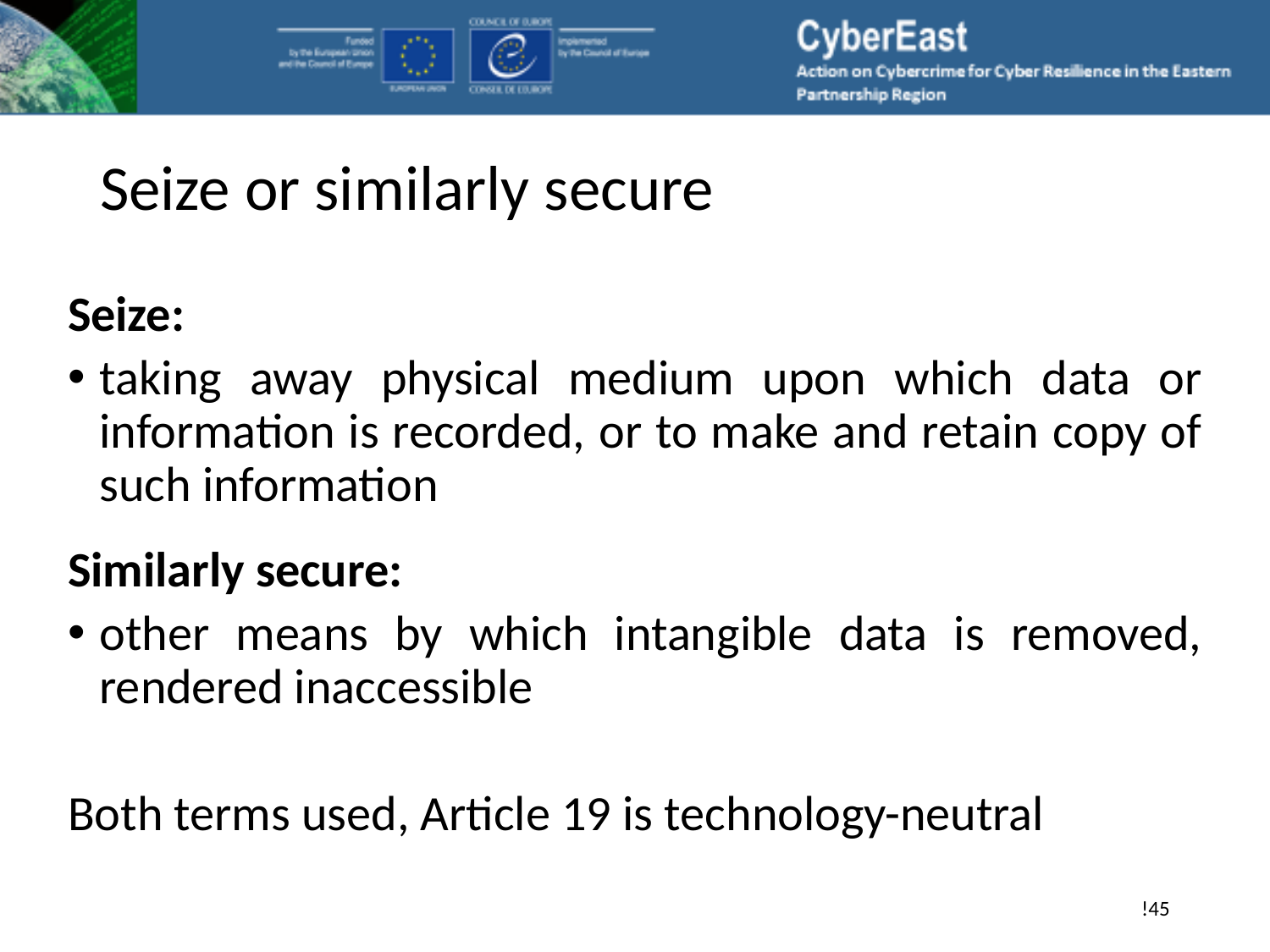

# Seize or similarly secure
Seize:
taking away physical medium upon which data or information is recorded, or to make and retain copy of such information
Similarly secure:
other means by which intangible data is removed, rendered inaccessible

Both terms used, Article 19 is technology-neutral
!45